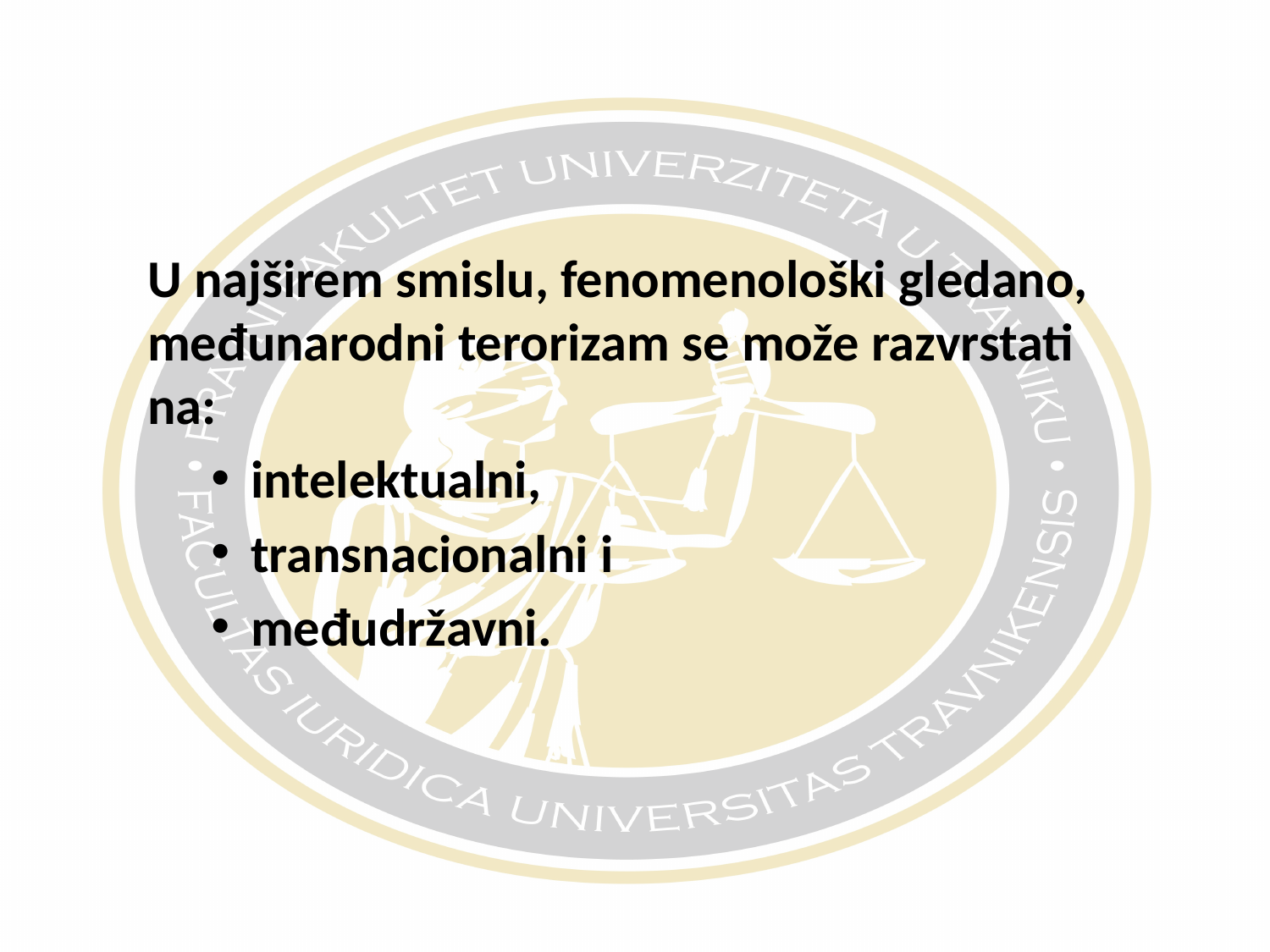

#

U najširem smislu, fenomenološki gledano, međunarodni terorizam se može razvrstati na:
intelektualni,
transnacionalni i
međudržavni.